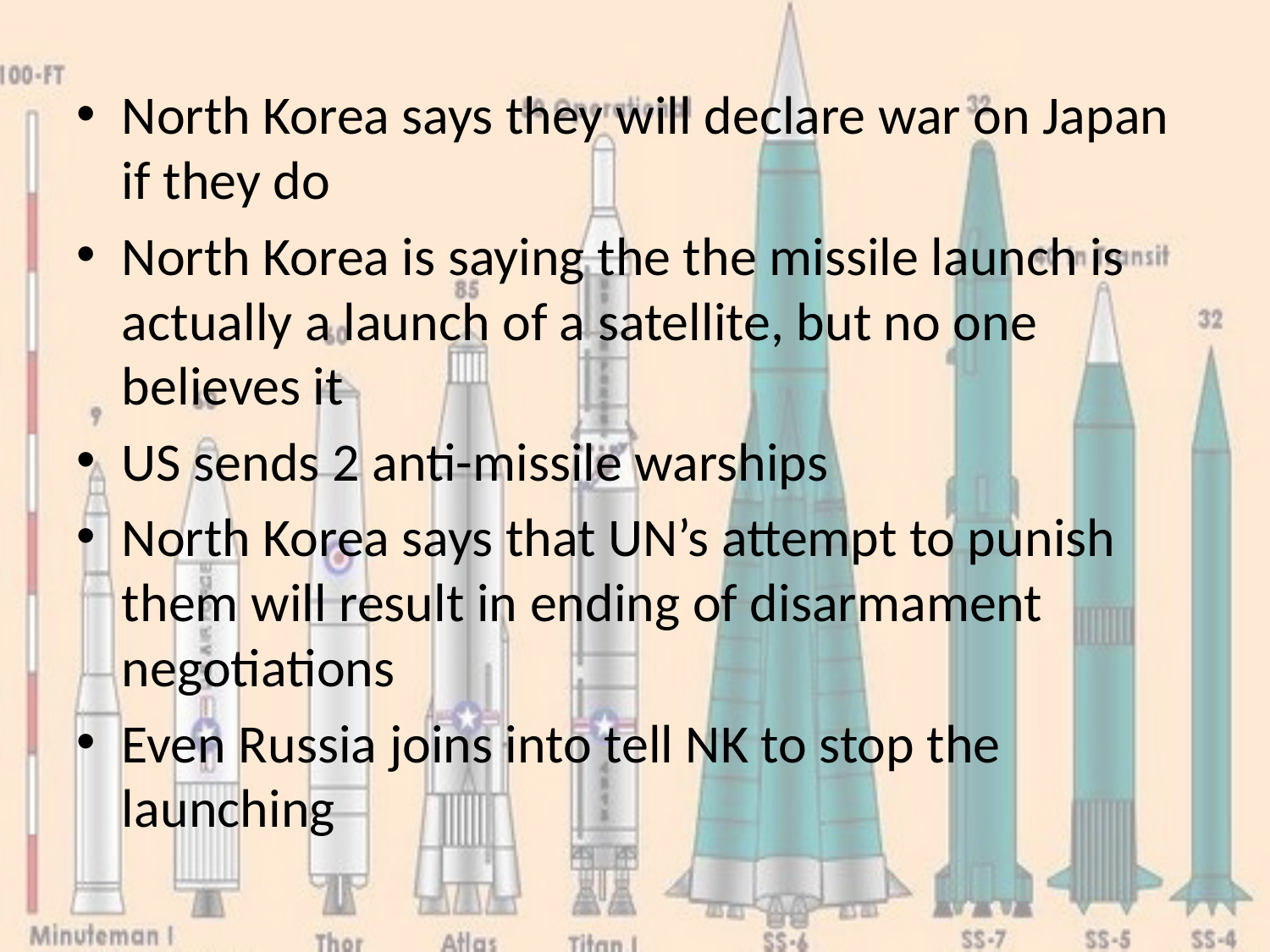

North Korea says they will declare war on Japan if they do
North Korea is saying the the missile launch is actually a launch of a satellite, but no one believes it
US sends 2 anti-missile warships
North Korea says that UN’s attempt to punish them will result in ending of disarmament negotiations
Even Russia joins into tell NK to stop the launching